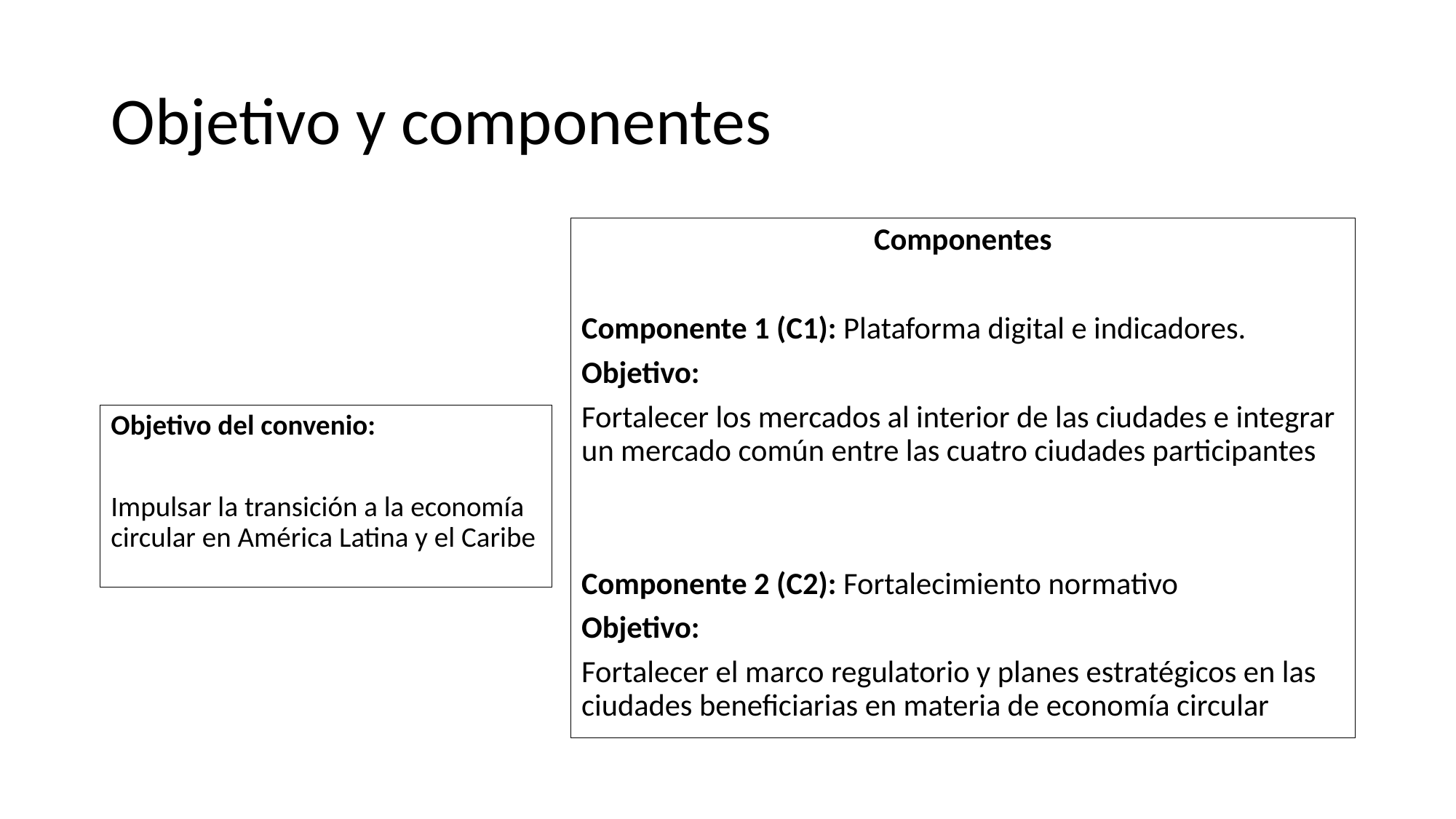

# Objetivo y componentes
Componentes

Componente 1 (C1): Plataforma digital e indicadores.
Objetivo:
Fortalecer los mercados al interior de las ciudades e integrar un mercado común entre las cuatro ciudades participantes

Componente 2 (C2): Fortalecimiento normativo
Objetivo:
Fortalecer el marco regulatorio y planes estratégicos en las ciudades beneficiarias en materia de economía circular

Objetivo del convenio:

Impulsar la transición a la economía circular en América Latina y el Caribe